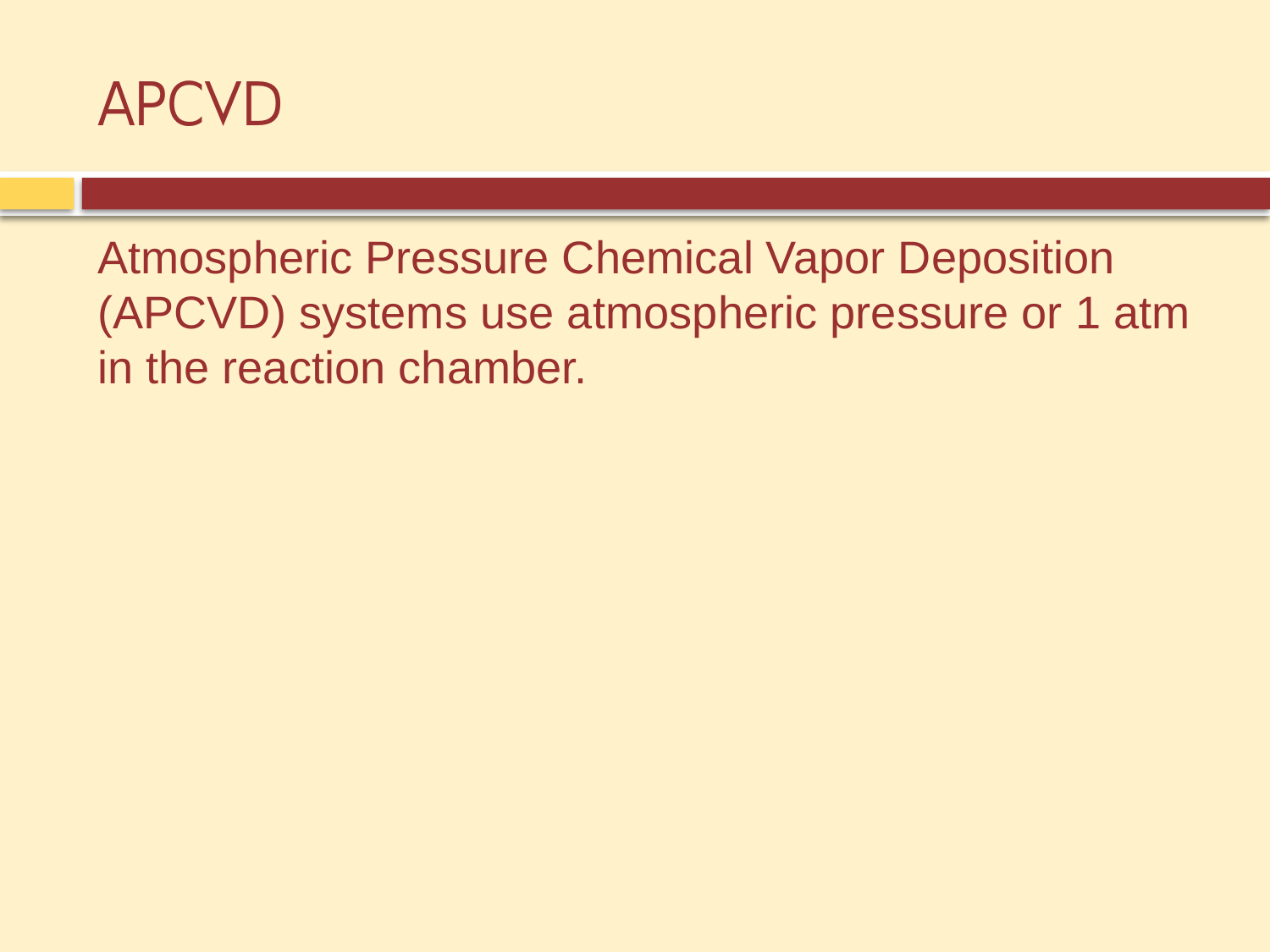

# APCVD
Atmospheric Pressure Chemical Vapor Deposition (APCVD) systems use atmospheric pressure or 1 atm in the reaction chamber.